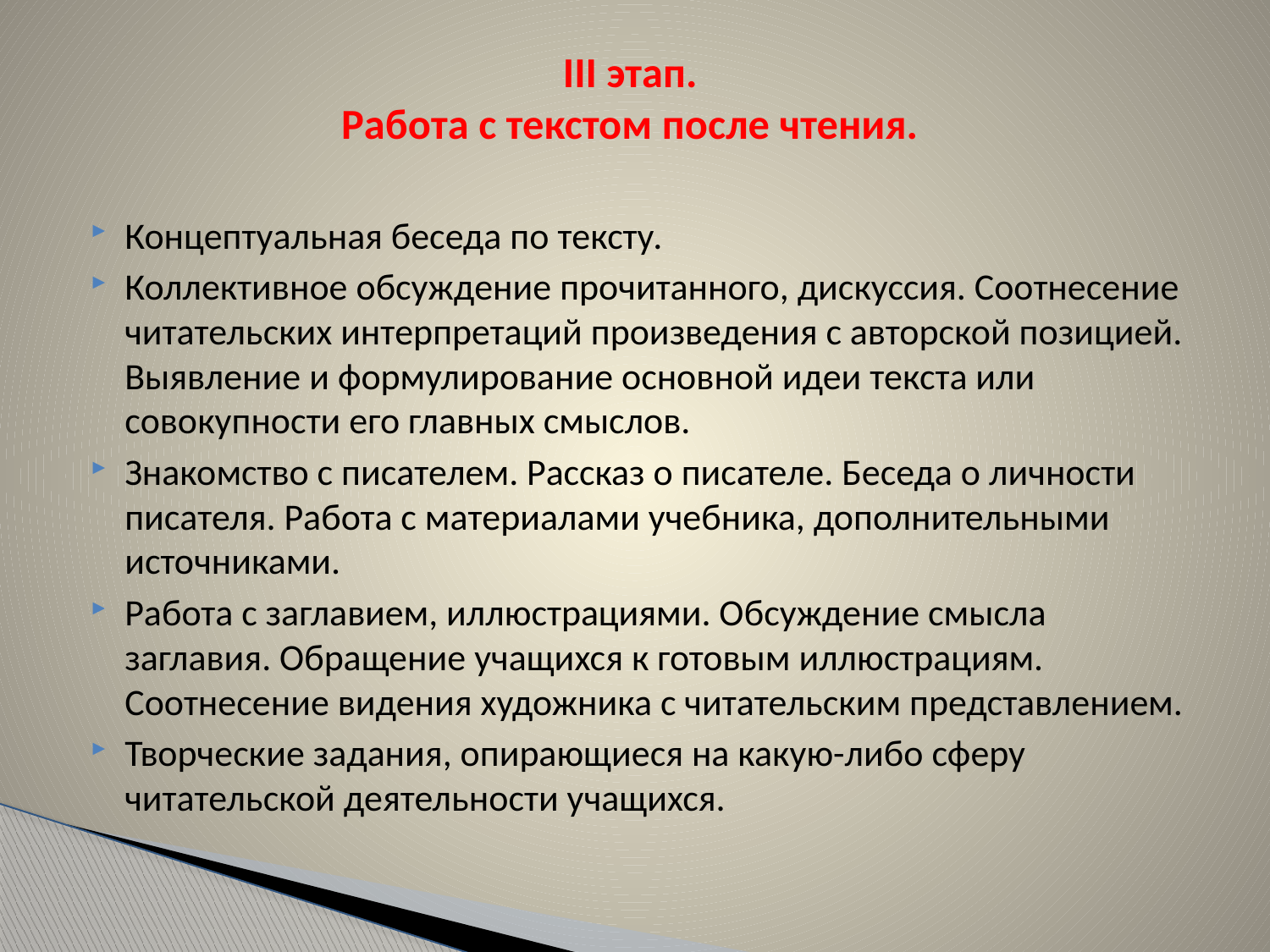

# III этап. Работа с текстом после чтения.
Концептуальная беседа по тексту.
Коллективное обсуждение прочитанного, дискуссия. Соотнесение читательских интерпретаций произведения с авторской позицией. Выявление и формулирование основной идеи текста или совокупности его главных смыслов.
Знакомство с писателем. Рассказ о писателе. Беседа о личности писателя. Работа с материалами учебника, дополнительными источниками.
Работа с заглавием, иллюстрациями. Обсуждение смысла заглавия. Обращение учащихся к готовым иллюстрациям. Соотнесение видения художника с читательским представлением.
Творческие задания, опирающиеся на какую-либо сферу читательской деятельности учащихся.